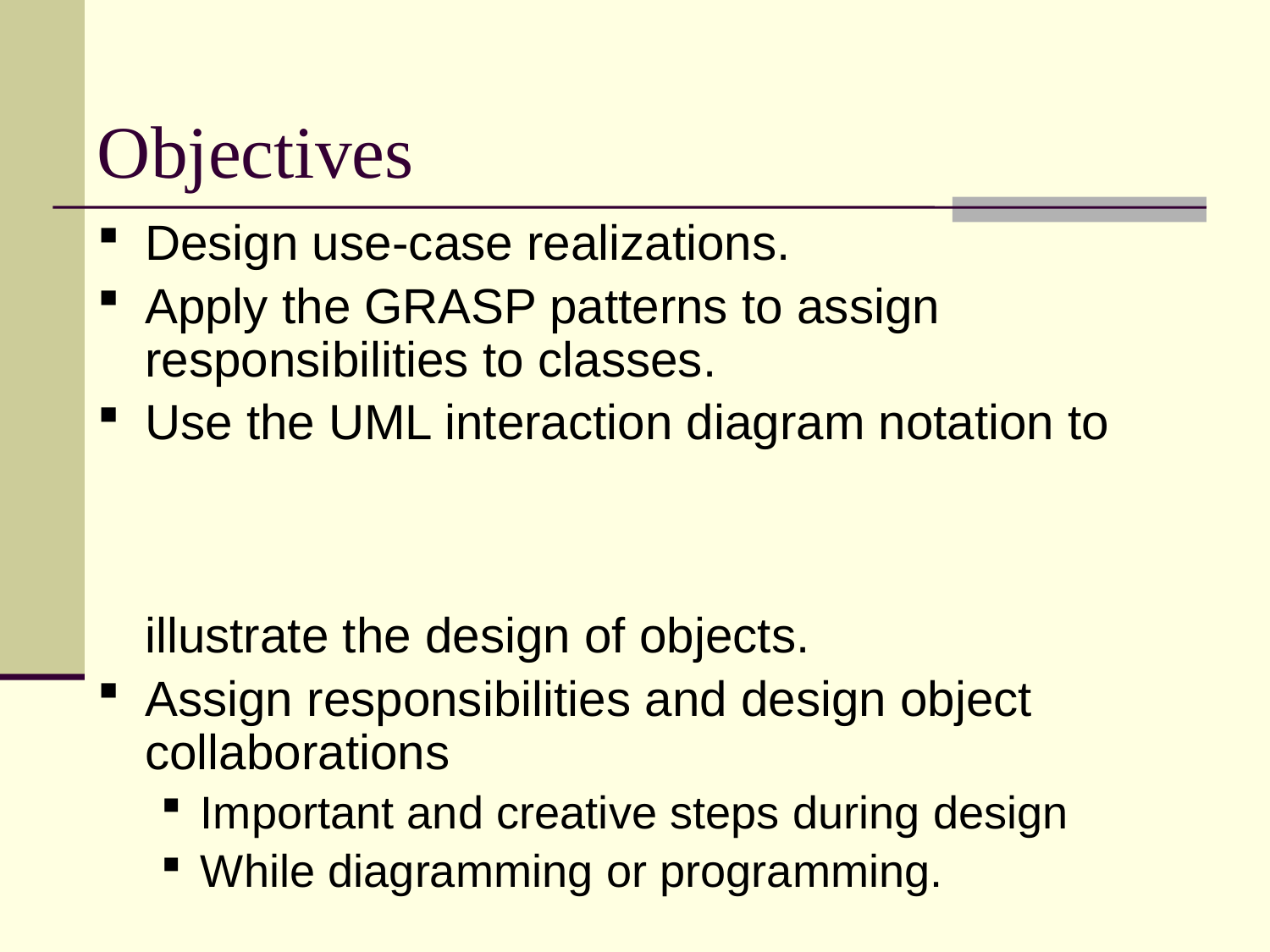

# Objectives
Design use-case realizations.
Apply the GRASP patterns to assign responsibilities to classes.
Use the UML interaction diagram notation to                                                                                                                                                                                                                    illustrate the design of objects.
Assign responsibilities and design object collaborations
Important and creative steps during design
While diagramming or programming.